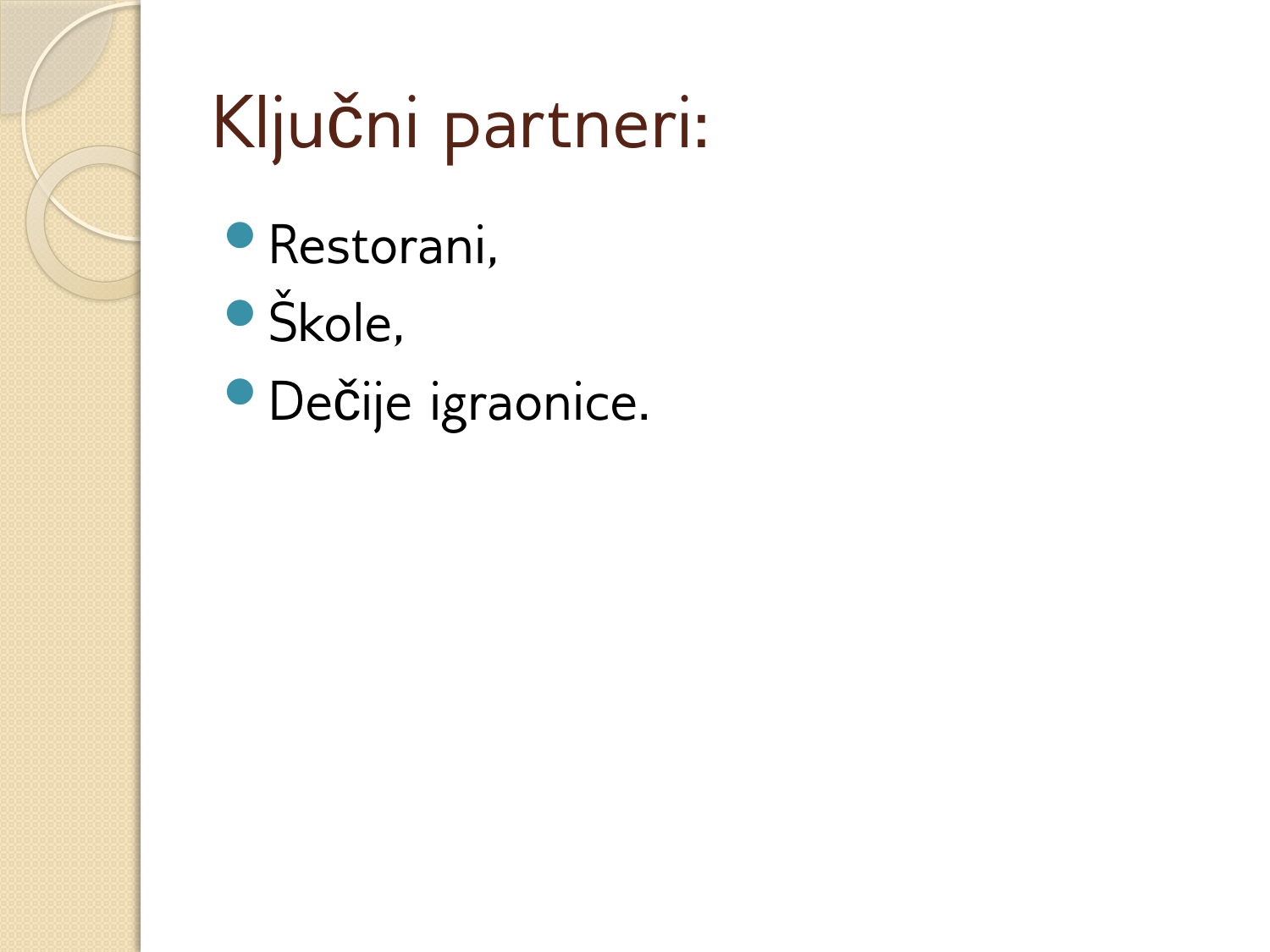

# Ključni partneri:
Restorani,
Škole,
Dečije igraonice.